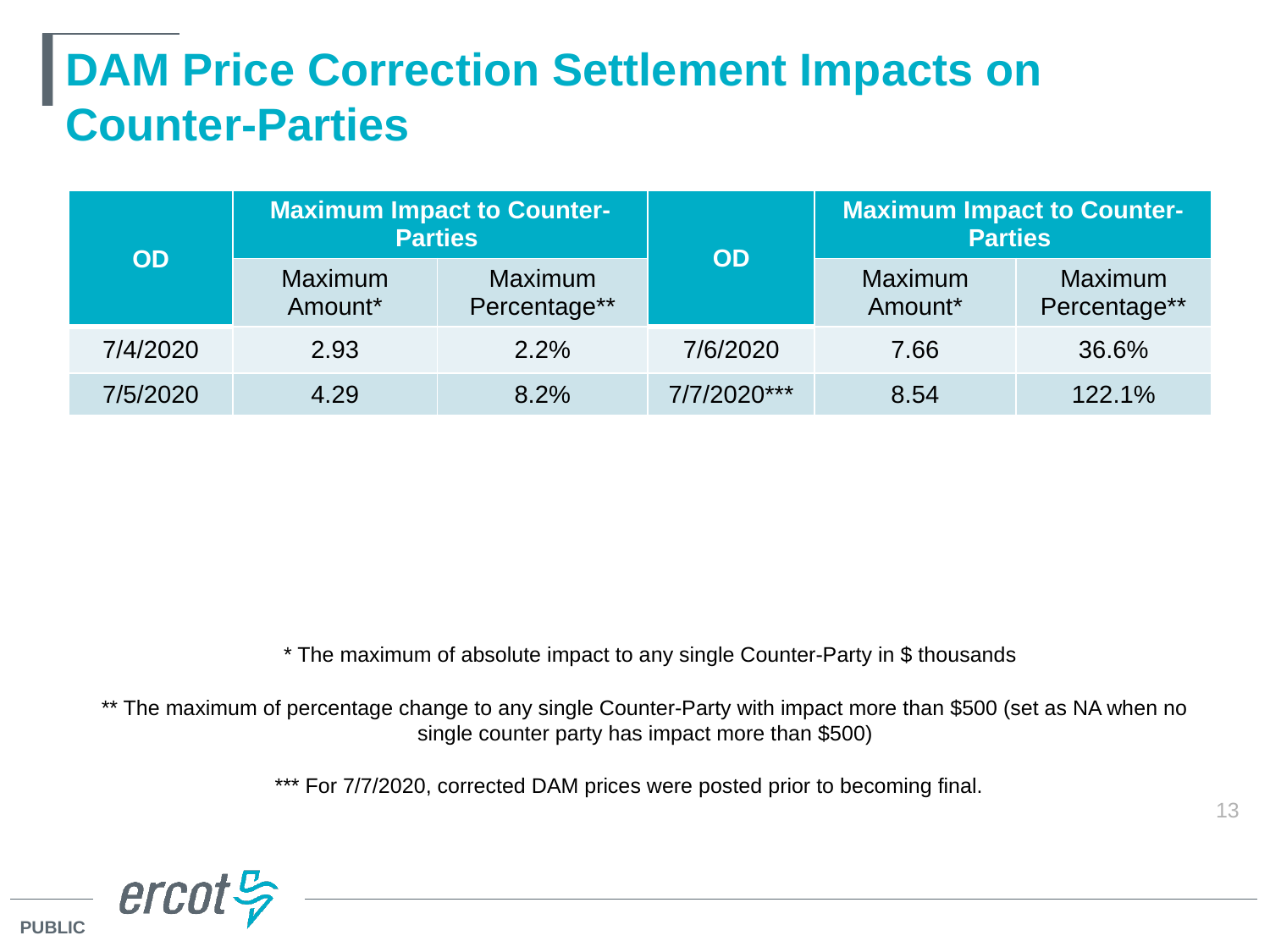

# DAM Price Correction Settlement Impacts on Counter-Parties
| OD | Maximum Impact to Counter-Parties |  | OD | Maximum Impact to Counter-Parties |  |
| --- | --- | --- | --- | --- | --- |
|  | Maximum Amount\* | Maximum Percentage\*\* |  | Maximum Amount\* | Maximum Percentage\*\* |
| 7/4/2020 | 2.93 | 2.2% | 7/6/2020 | 7.66 | 36.6% |
| 7/5/2020 | 4.29 | 8.2% | 7/7/2020\*\*\* | 8.54 | 122.1% |
* The maximum of absolute impact to any single Counter-Party in $ thousands
** The maximum of percentage change to any single Counter-Party with impact more than $500 (set as NA when no single counter party has impact more than $500)
*** For 7/7/2020, corrected DAM prices were posted prior to becoming final.
13